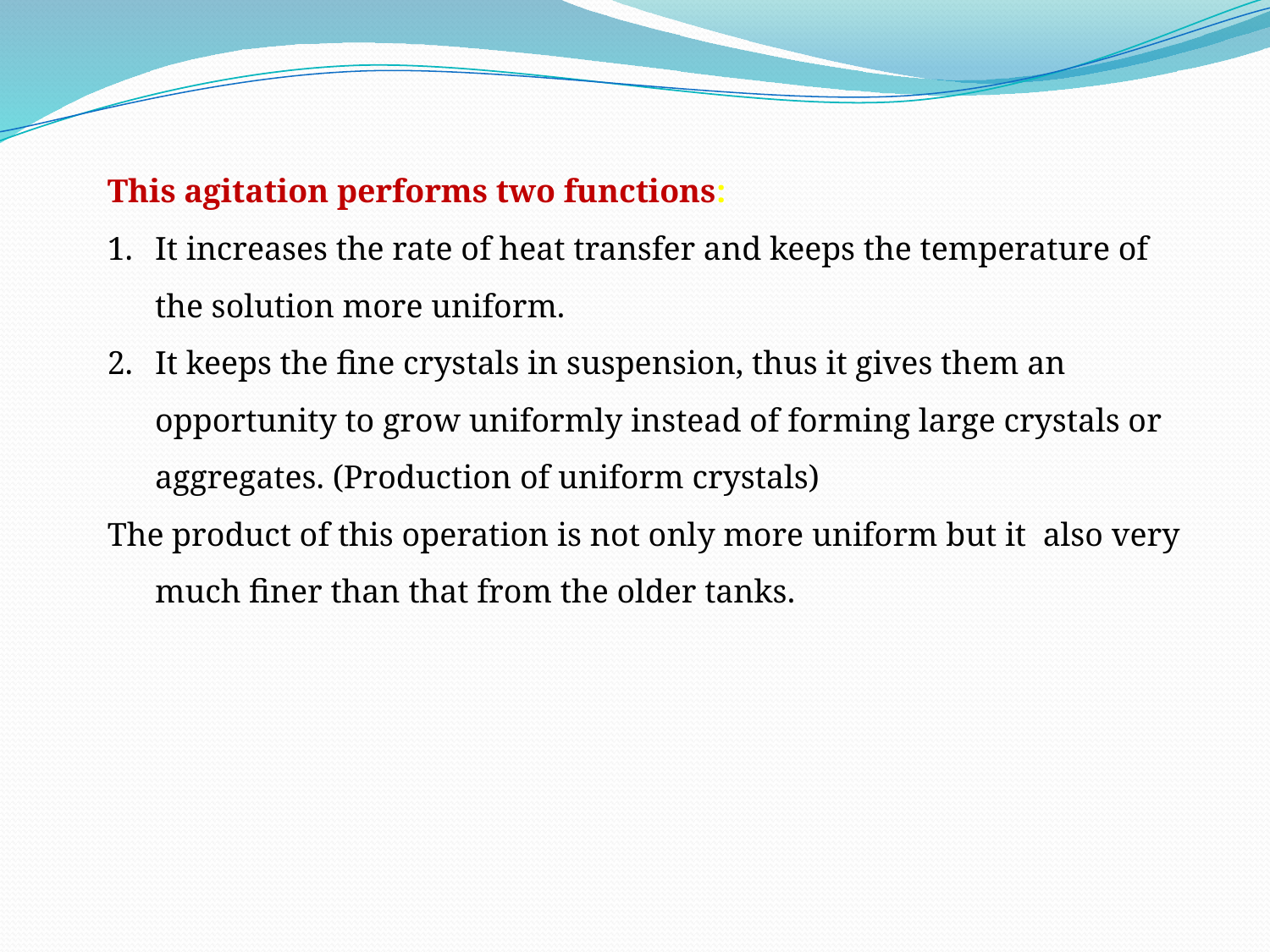

This agitation performs two functions:
It increases the rate of heat transfer and keeps the temperature of the solution more uniform.
It keeps the fine crystals in suspension, thus it gives them an opportunity to grow uniformly instead of forming large crystals or aggregates. (Production of uniform crystals)
The product of this operation is not only more uniform but it  also very much finer than that from the older tanks.